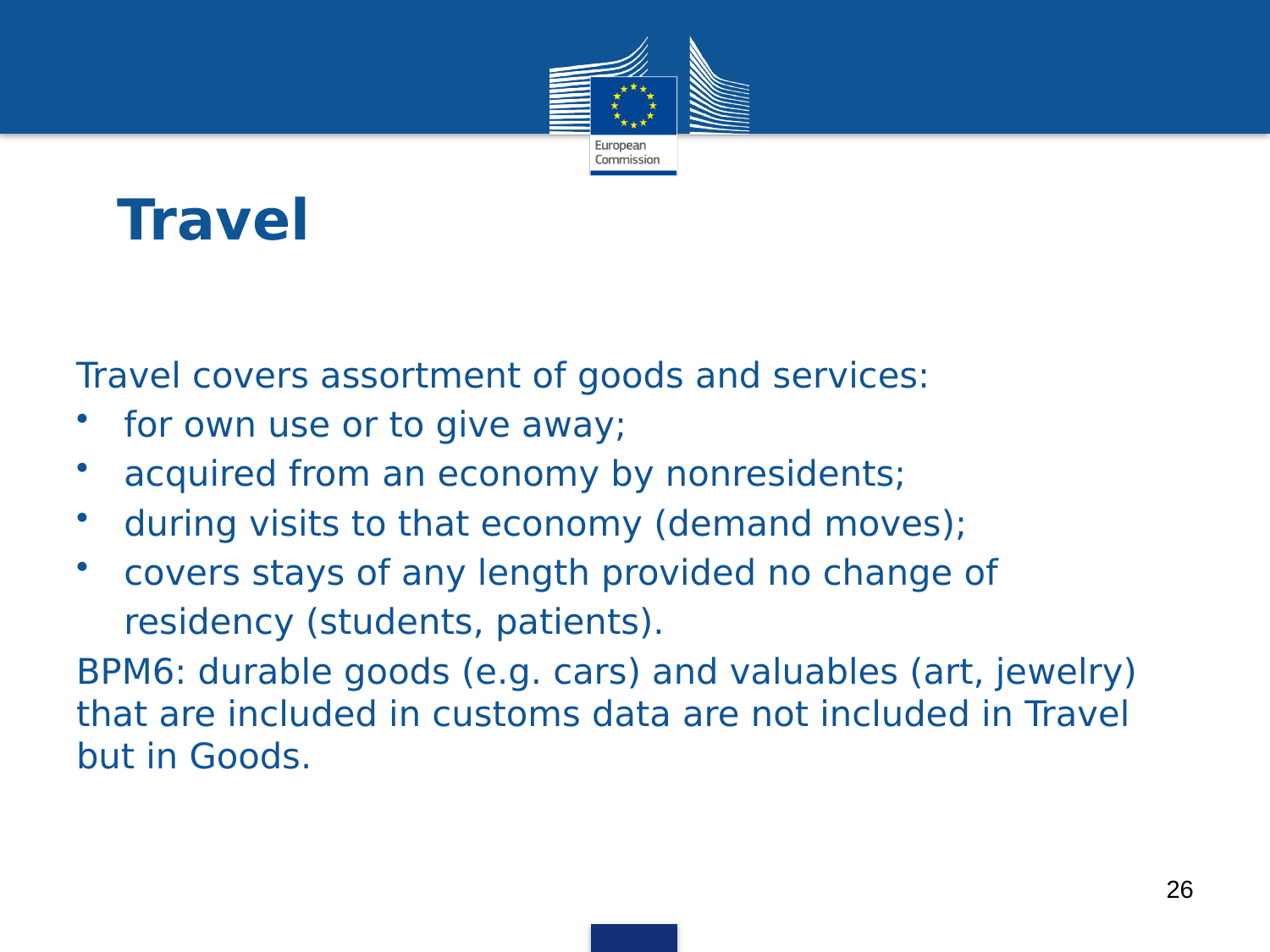

# Travel
Travel covers assortment of goods and services:
for own use or to give away;
acquired from an economy by nonresidents;
during visits to that economy (demand moves);
covers stays of any length provided no change of
residency (students, patients).
BPM6: durable goods (e.g. cars) and valuables (art, jewelry) that are included in customs data are not included in Travel but in Goods.
26